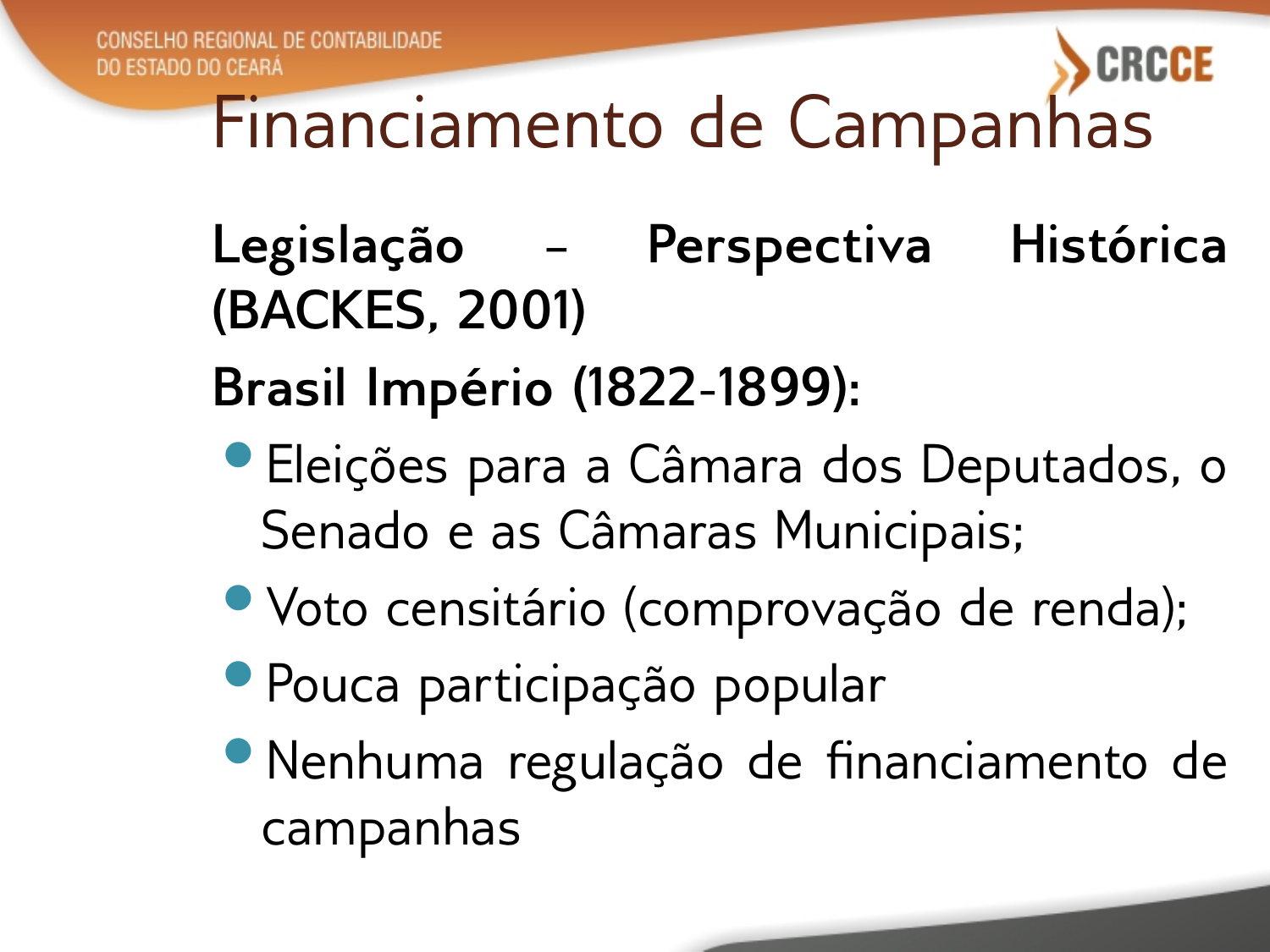

# Financiamento de Campanhas
Legislação – Perspectiva Histórica (BACKES, 2001)
Brasil Império (1822-1899):
Eleições para a Câmara dos Deputados, o Senado e as Câmaras Municipais;
Voto censitário (comprovação de renda);
Pouca participação popular
Nenhuma regulação de financiamento de campanhas